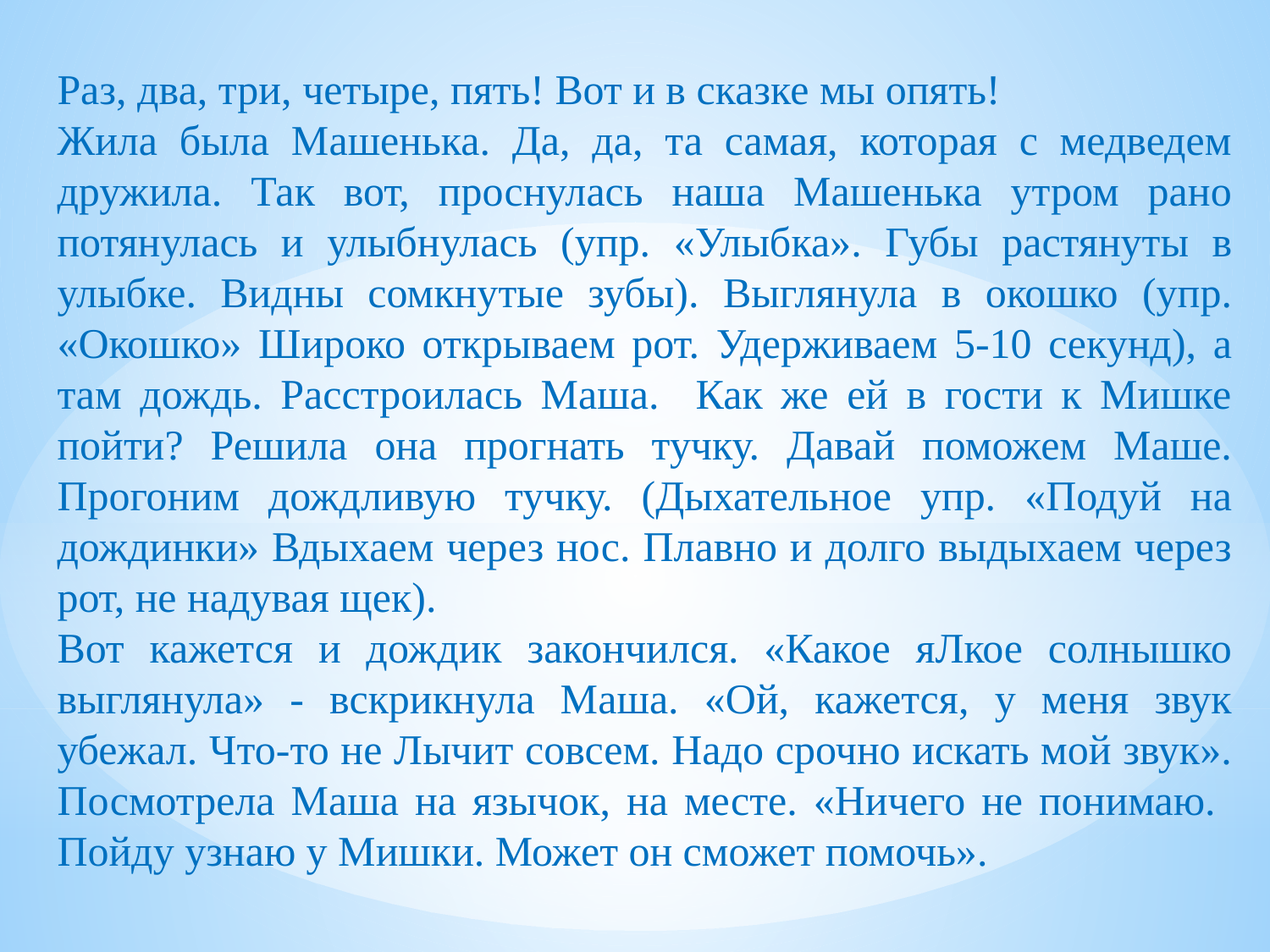

Раз, два, три, четыре, пять! Вот и в сказке мы опять!
Жила была Машенька. Да, да, та самая, которая с медведем дружила. Так вот, проснулась наша Машенька утром рано потянулась и улыбнулась (упр. «Улыбка». Губы растянуты в улыбке. Видны сомкнутые зубы). Выглянула в окошко (упр. «Окошко» Широко открываем рот. Удерживаем 5-10 секунд), а там дождь. Расстроилась Маша.  Как же ей в гости к Мишке пойти? Решила она прогнать тучку. Давай поможем Маше. Прогоним дождливую тучку. (Дыхательное упр. «Подуй на дождинки» Вдыхаем через нос. Плавно и долго выдыхаем через рот, не надувая щек).
Вот кажется и дождик закончился. «Какое яЛкое солнышко выглянула» - вскрикнула Маша. «Ой, кажется, у меня звук убежал. Что-то не Лычит совсем. Надо срочно искать мой звук». Посмотрела Маша на язычок, на месте. «Ничего не понимаю.  Пойду узнаю у Мишки. Может он сможет помочь».